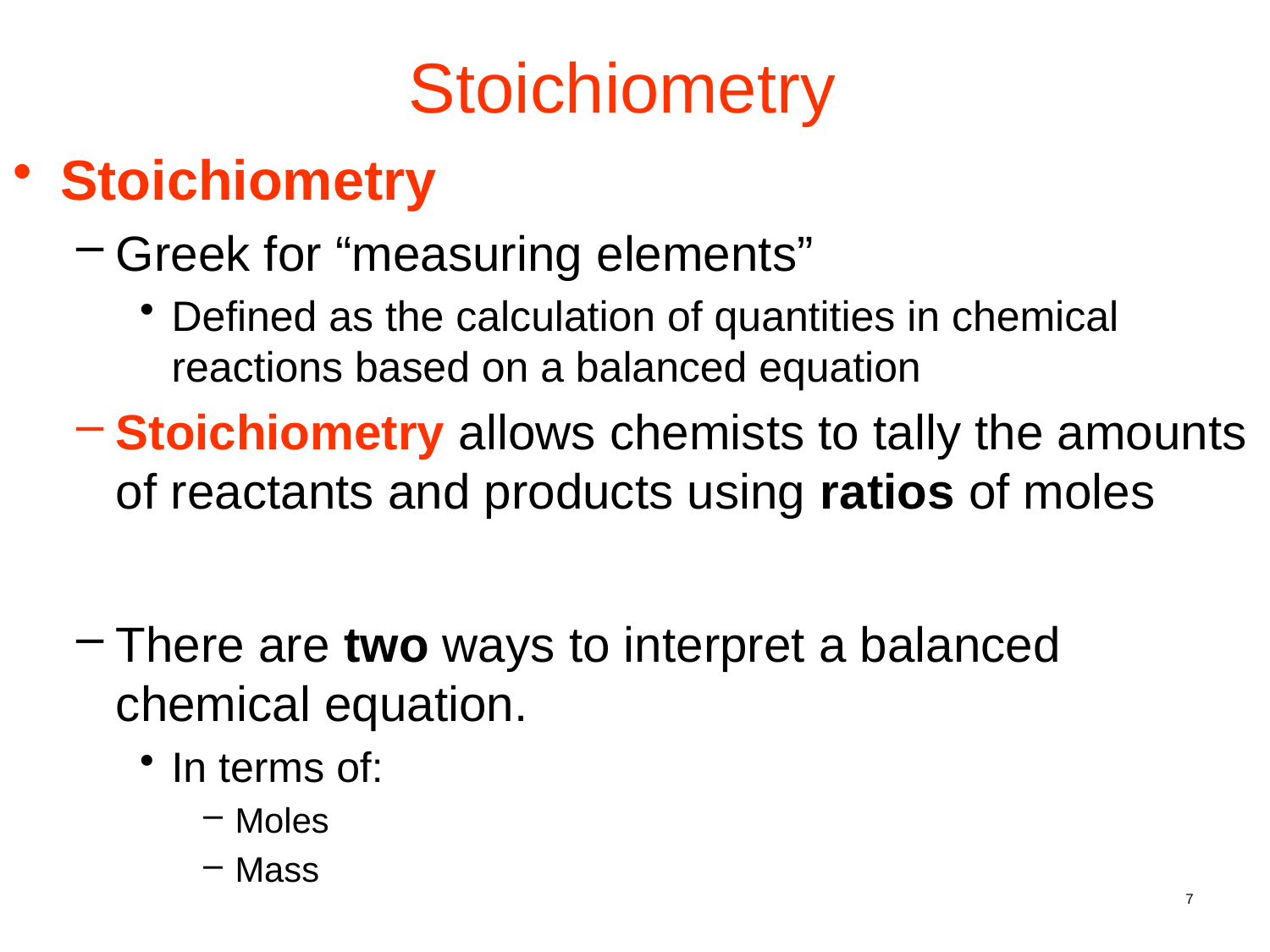

# Stoichiometry
Stoichiometry
Greek for “measuring elements”
Defined as the calculation of quantities in chemical reactions based on a balanced equation
Stoichiometry allows chemists to tally the amounts of reactants and products using ratios of moles

There are two ways to interpret a balanced chemical equation.
In terms of:
Moles
Mass
7